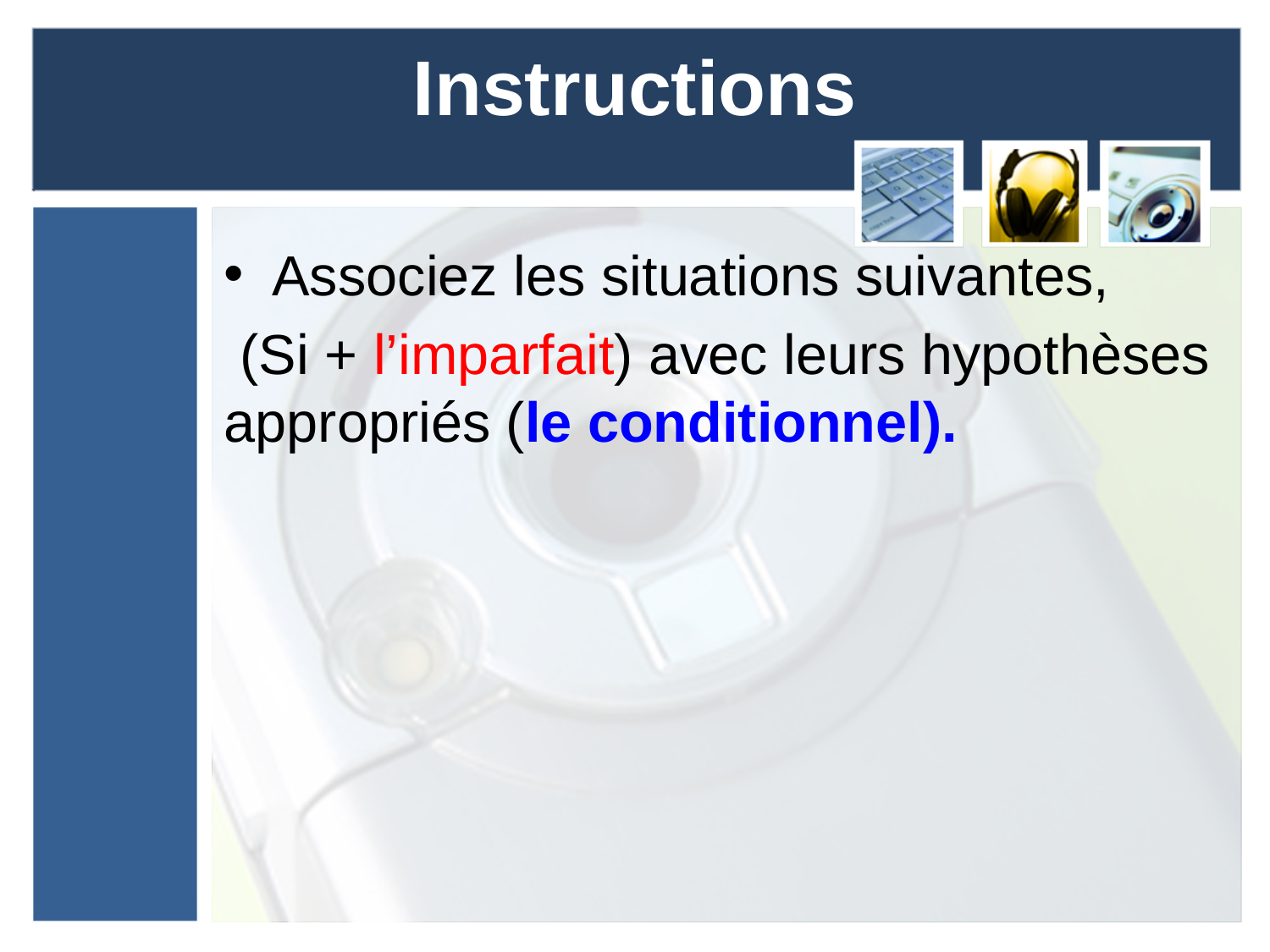

# Instructions
Associez les situations suivantes,
 (Si + l’imparfait) avec leurs hypothèses appropriés (le conditionnel).